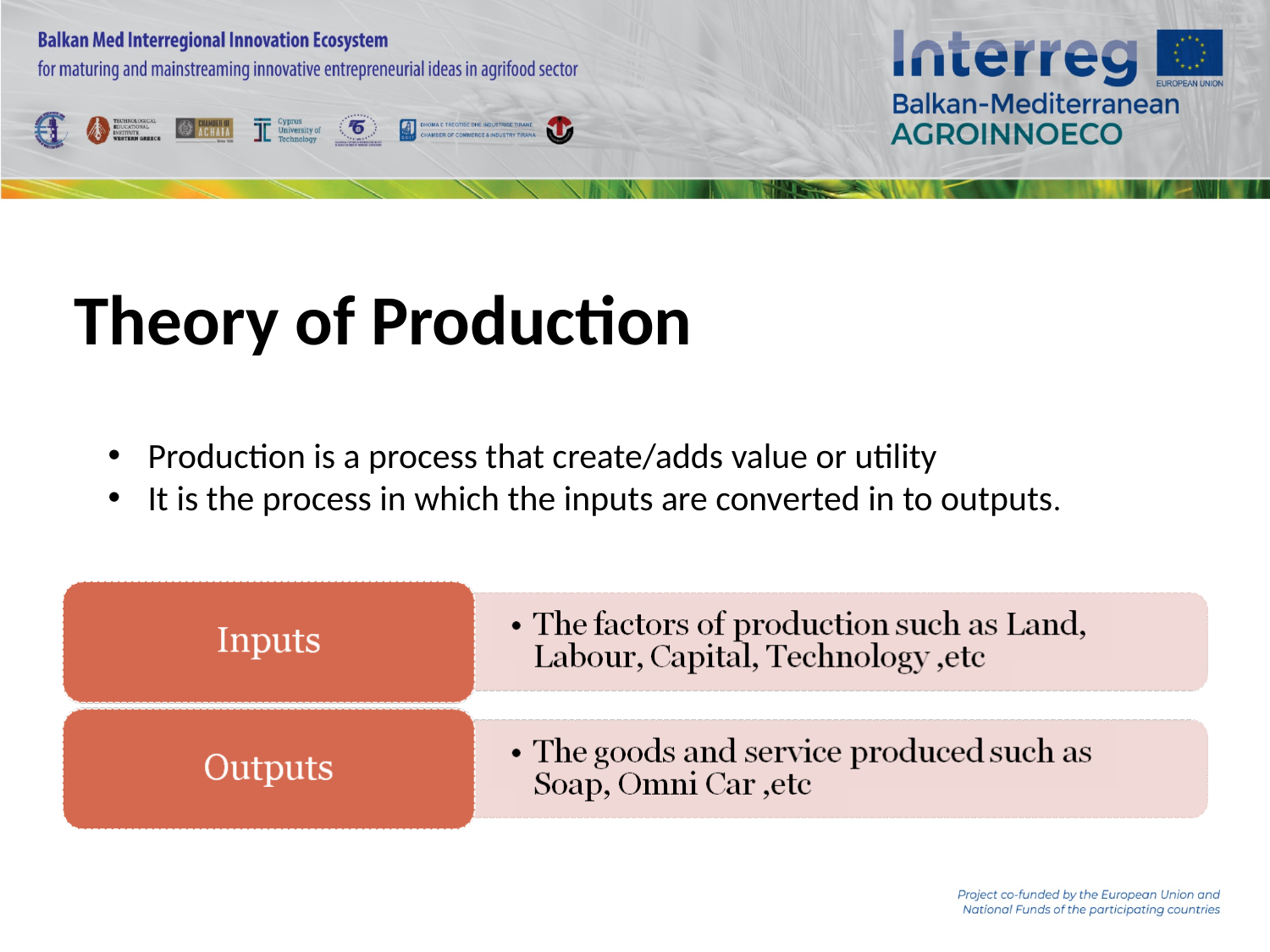

Theory of Production
Production is a process that create/adds value or utility
It is the process in which the inputs are converted in to outputs.